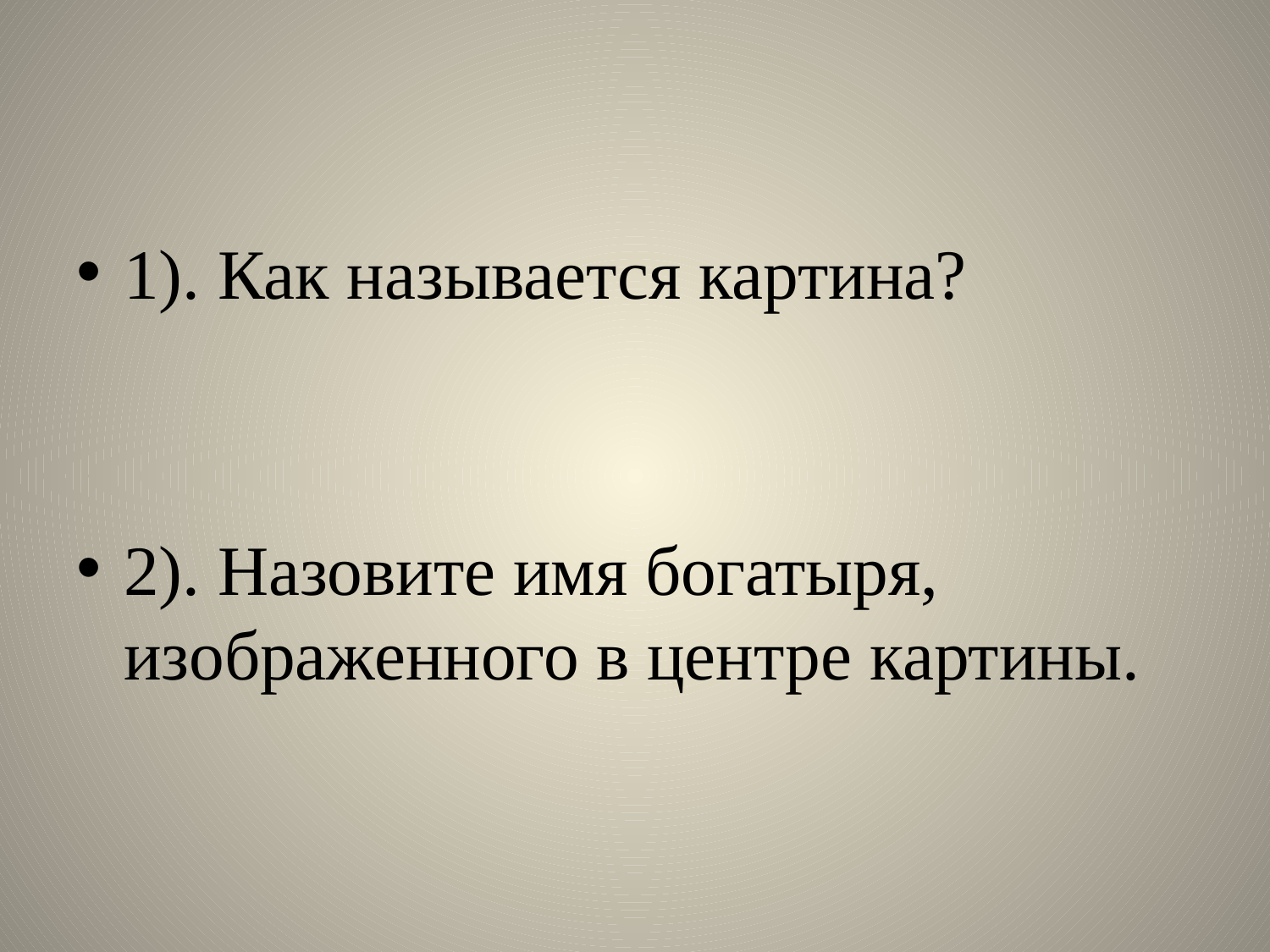

#
1). Как называется картина?

2). Назовите имя богатыря, изображенного в центре картины.